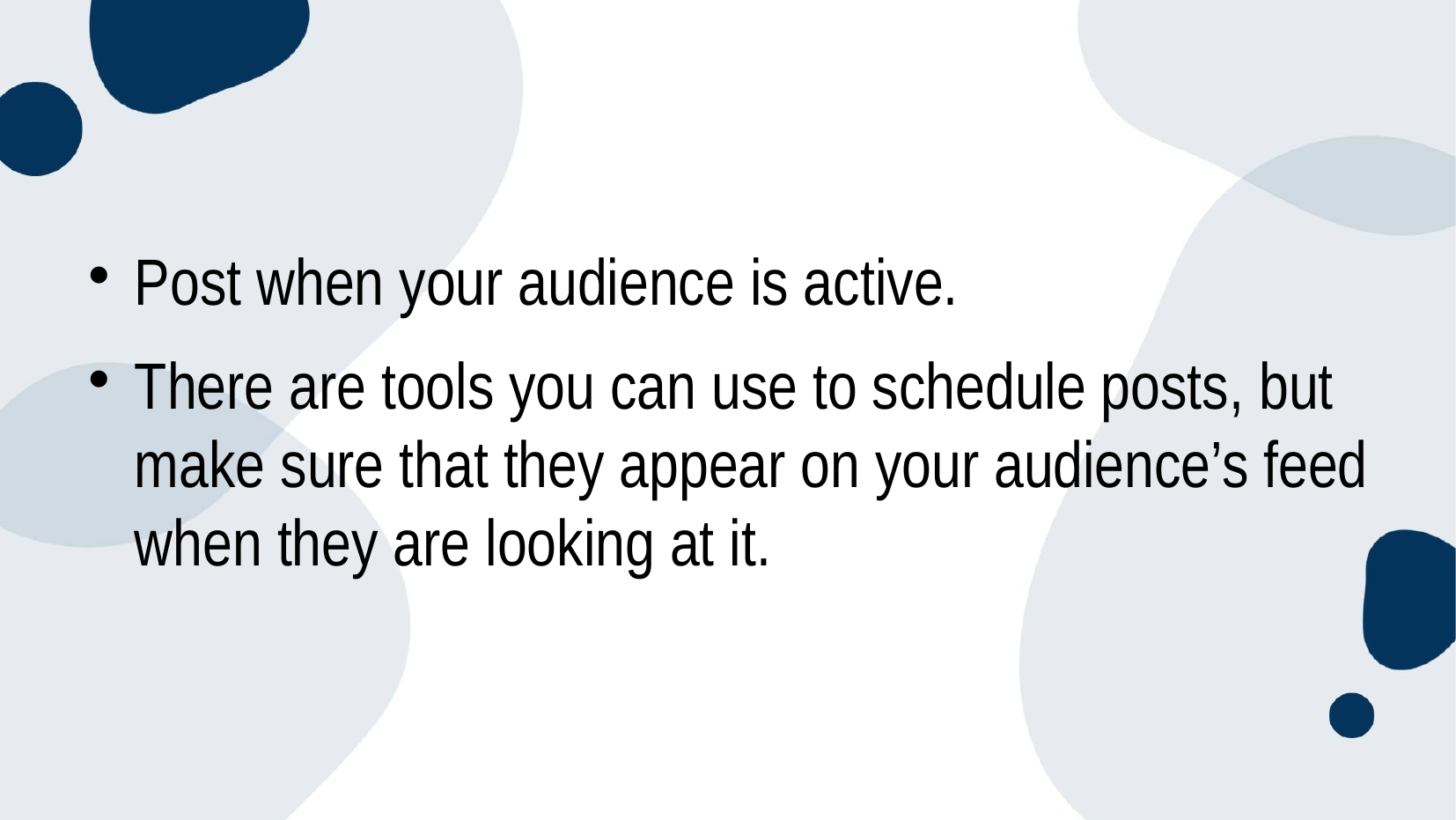

Post when your audience is active.
There are tools you can use to schedule posts, but make sure that they appear on your audience’s feed when they are looking at it.